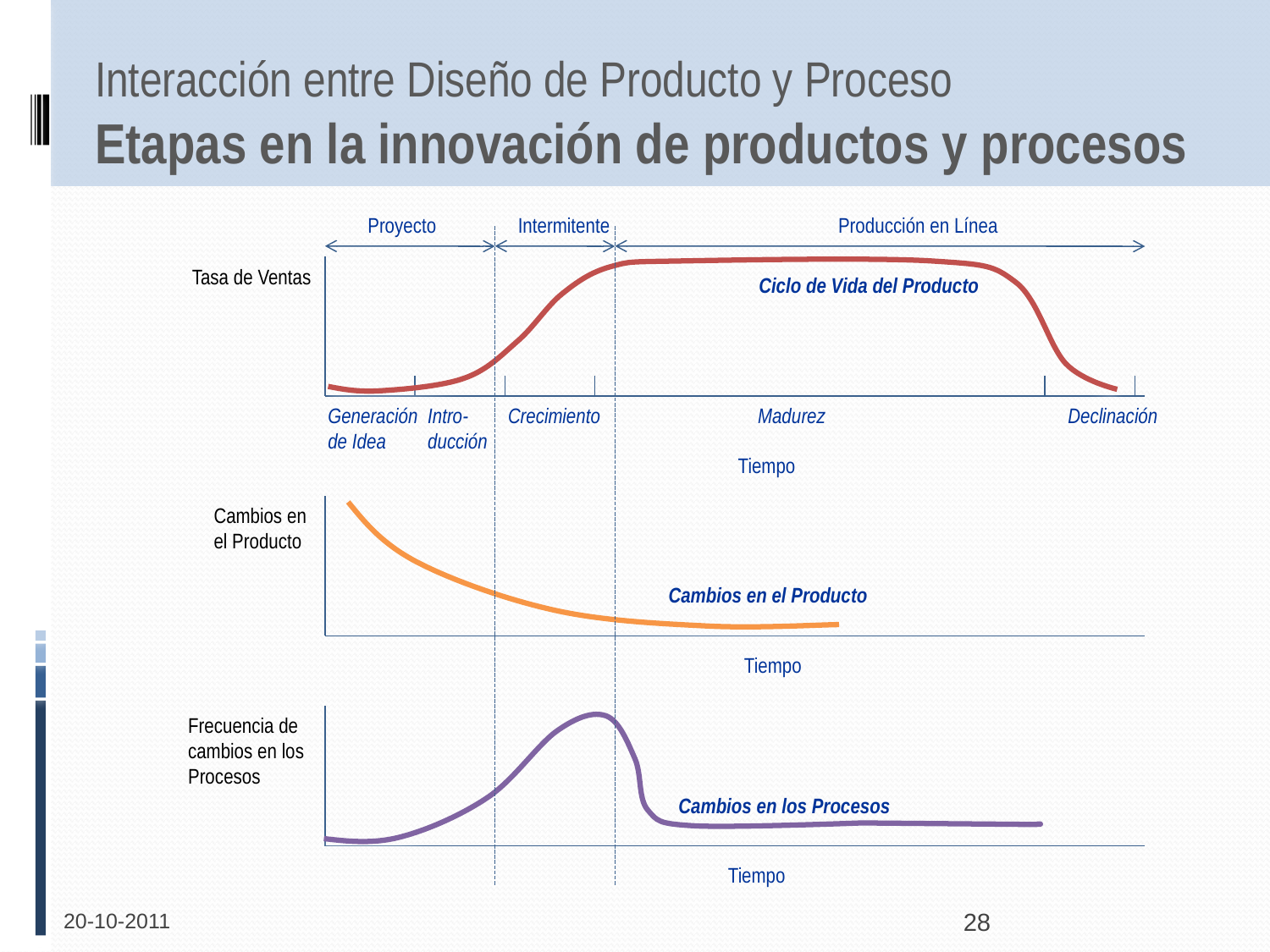

# Interacción entre Diseño de Producto y Proceso Etapas en la innovación de productos y procesos
Proyecto
Intermitente
Producción en Línea

Tasa de Ventas
Ciclo de Vida del Producto
Generación
de Idea
Intro-
ducción
Crecimiento
Madurez
Declinación
Tiempo
Cambios en
el Producto

Cambios en el Producto
Tiempo
Frecuencia de
cambios en los
Procesos

Cambios en los Procesos
Tiempo
20-10-2011
28